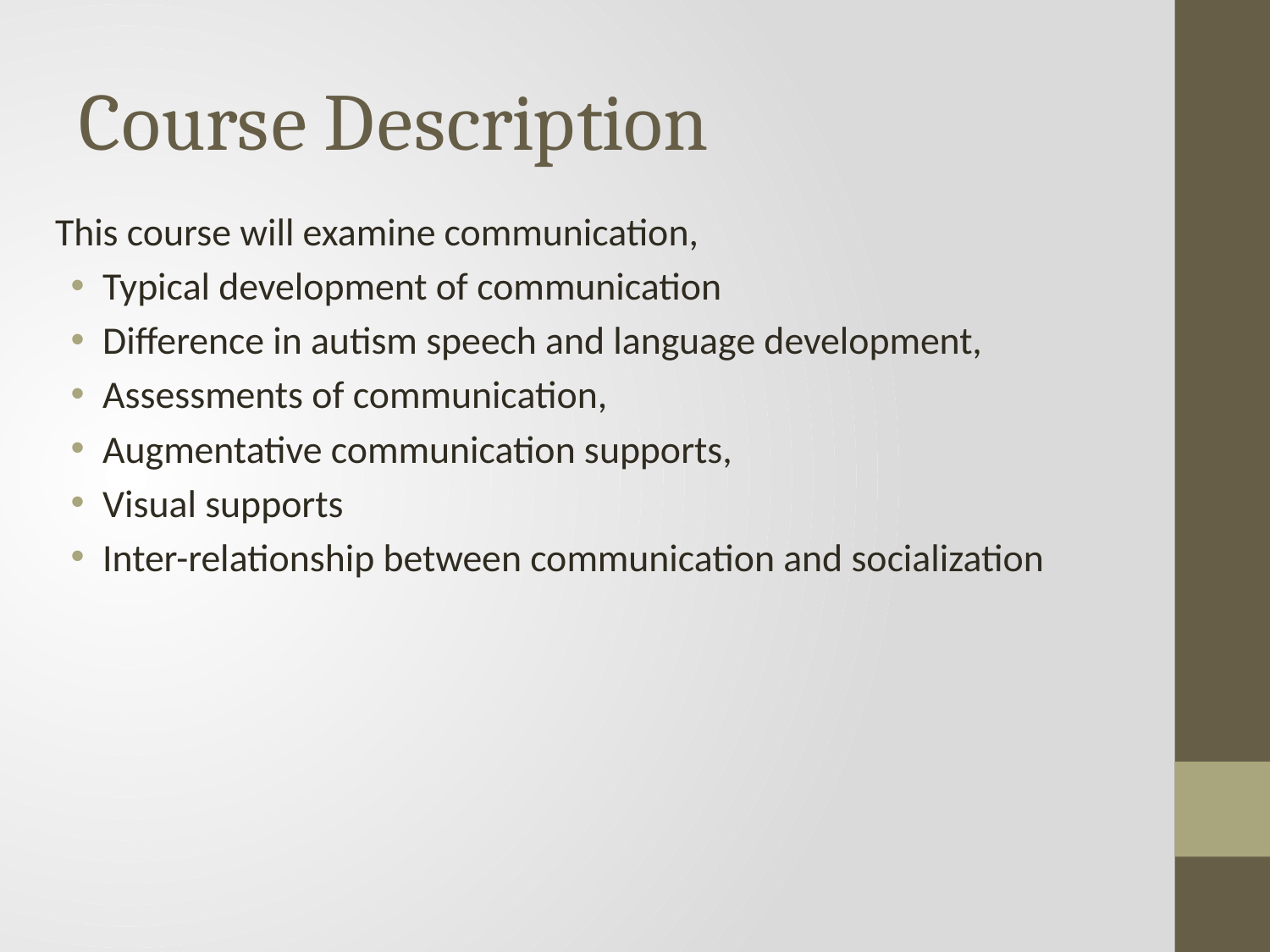

# Course Description
This course will examine communication,
Typical development of communication
Difference in autism speech and language development,
Assessments of communication,
Augmentative communication supports,
Visual supports
Inter-relationship between communication and socialization